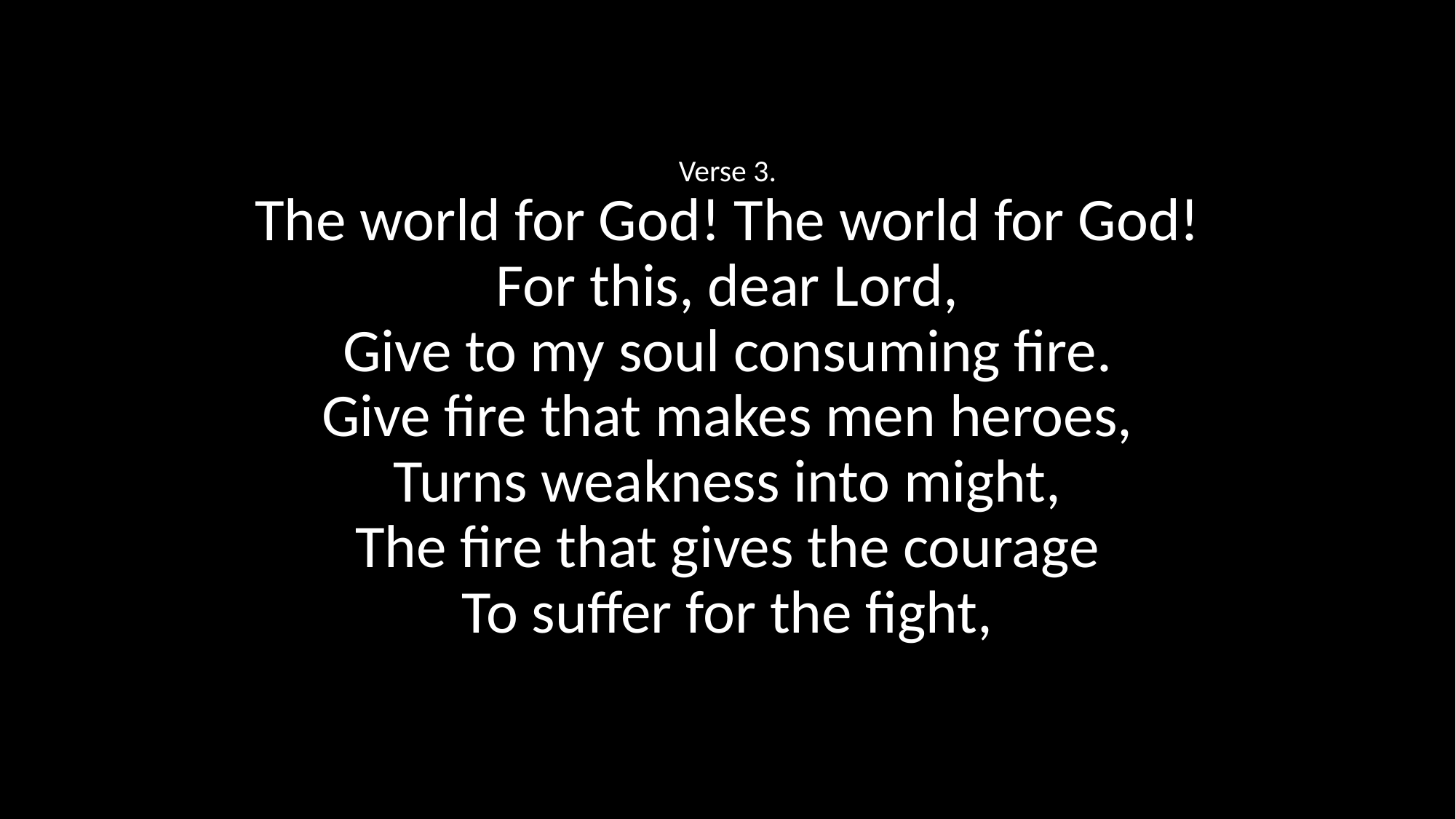

Verse 3.
The world for God! The world for God!
For this, dear Lord,
Give to my soul consuming fire.
Give fire that makes men heroes,
Turns weakness into might,
The fire that gives the courage
To suffer for the fight,